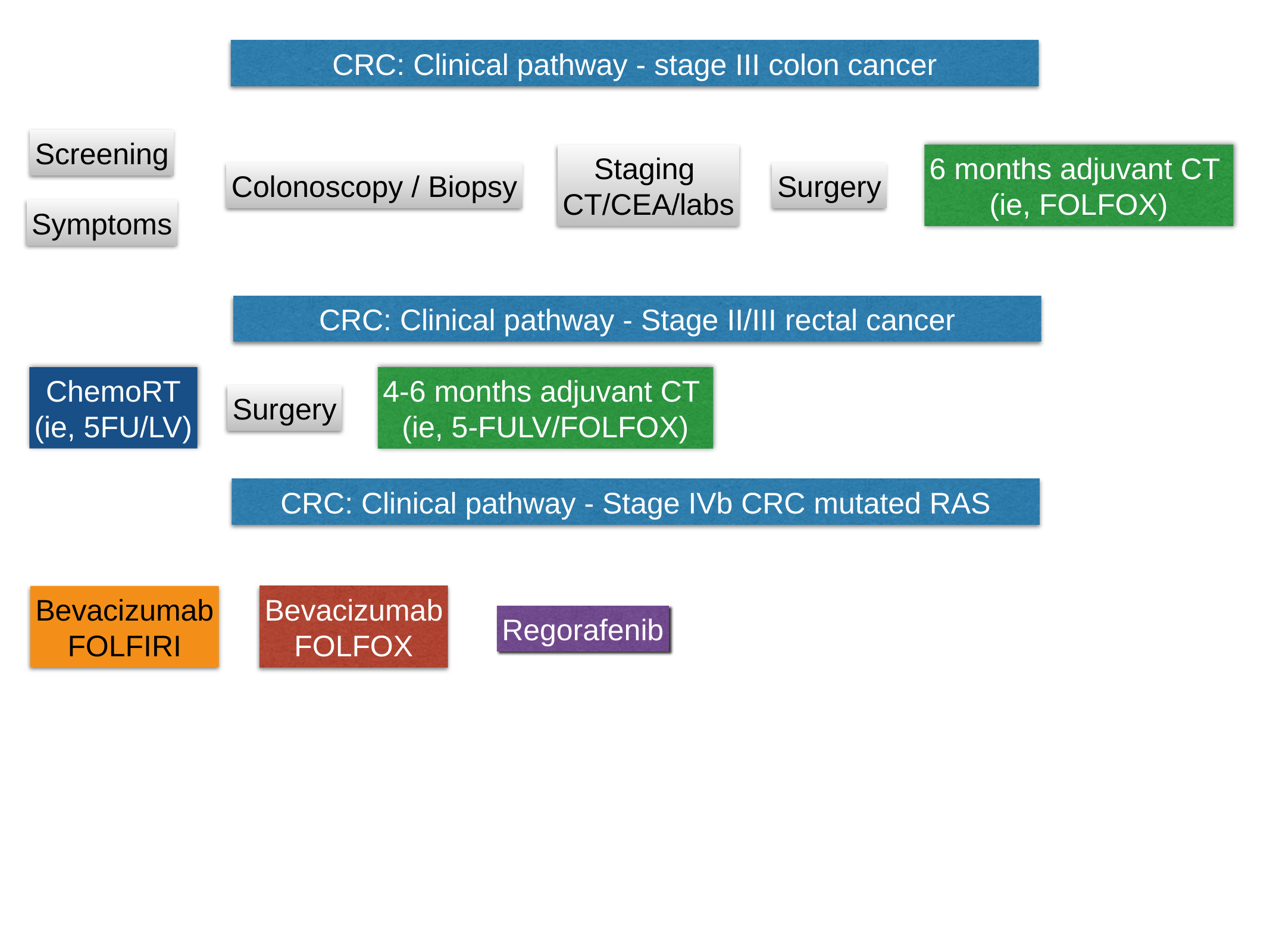

CRC: Clinical pathway - stage III colon cancer
Screening
Staging
CT/CEA/labs
6 months adjuvant CT
(ie, FOLFOX)
Colonoscopy / Biopsy
Surgery
Symptoms
CRC: Clinical pathway - Stage II/III rectal cancer
ChemoRT
(ie, 5FU/LV)
4-6 months adjuvant CT
(ie, 5-FULV/FOLFOX)
Surgery
CRC: Clinical pathway - Stage IVb CRC mutated RAS
Bevacizumab
FOLFIRI
Bevacizumab
FOLFOX
Regorafenib